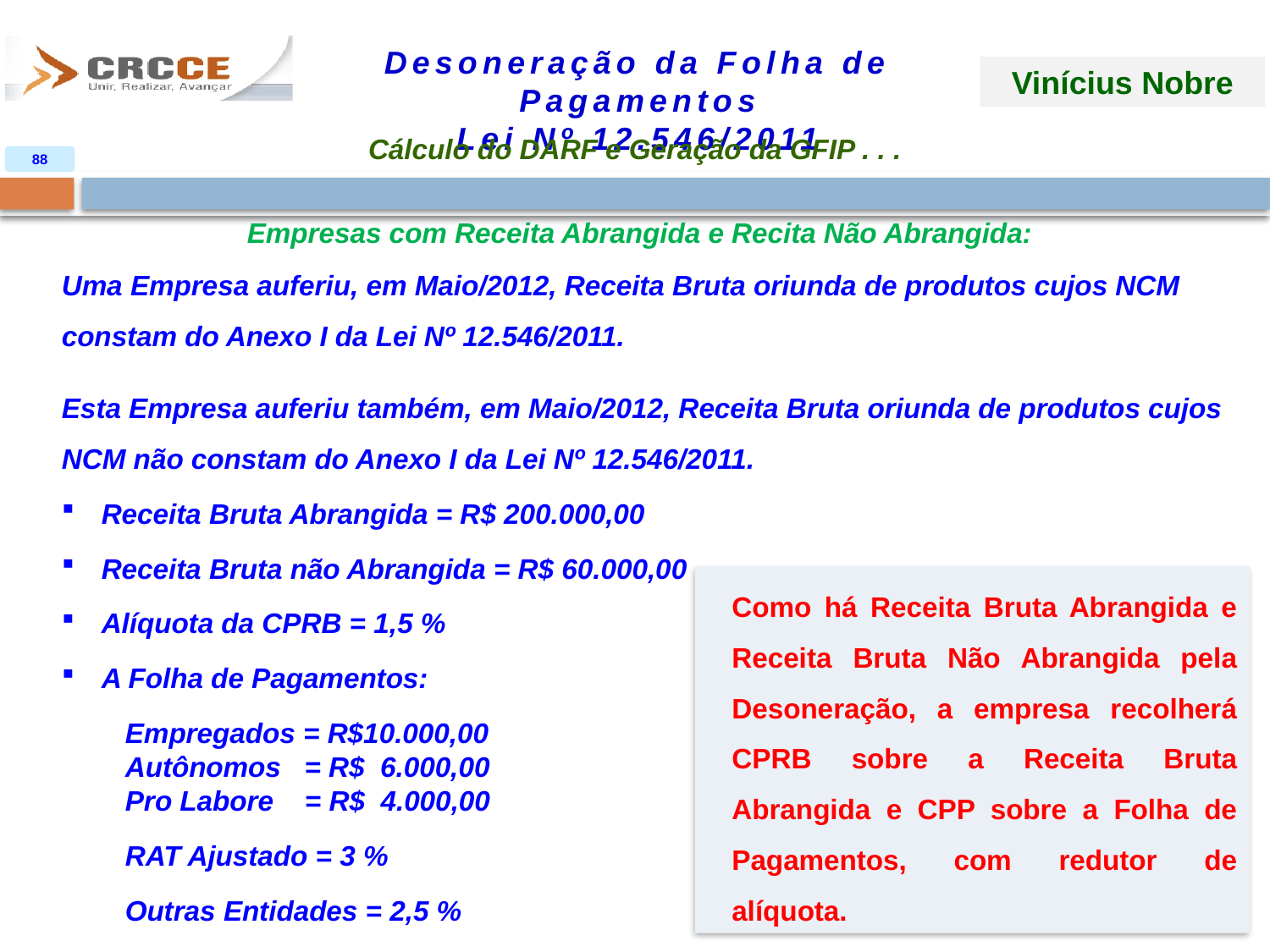

Cálculo do DARF e Geração da GFIP . . .
88
Empresas com Receita Abrangida e Recita Não Abrangida:
Uma Empresa auferiu, em Maio/2012, Receita Bruta oriunda de produtos cujos NCM constam do Anexo I da Lei Nº 12.546/2011.
Esta Empresa auferiu também, em Maio/2012, Receita Bruta oriunda de produtos cujos NCM não constam do Anexo I da Lei Nº 12.546/2011.
Receita Bruta Abrangida = R$ 200.000,00
Receita Bruta não Abrangida = R$ 60.000,00
Alíquota da CPRB = 1,5 %
A Folha de Pagamentos:
Empregados = R$10.000,00
Autônomos   = R$  6.000,00
Pro Labore    = R$  4.000,00
RAT Ajustado = 3 %
Outras Entidades = 2,5 %
Como há Receita Bruta Abrangida e Receita Bruta Não Abrangida pela Desoneração, a empresa recolherá CPRB sobre a Receita Bruta Abrangida e CPP sobre a Folha de Pagamentos, com redutor de alíquota.